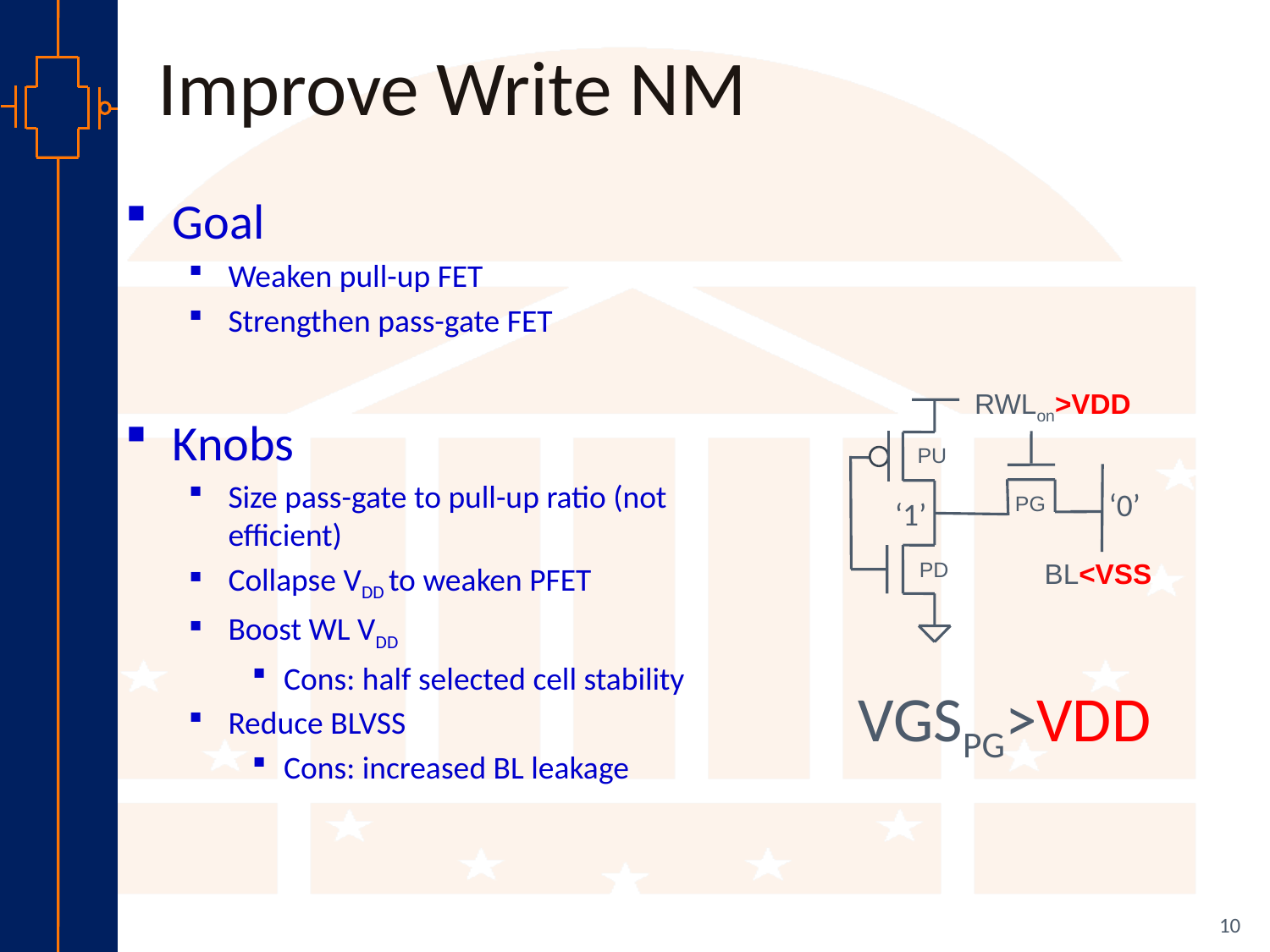

# Improve Write NM
Goal
Weaken pull-up FET
Strengthen pass-gate FET

Knobs
Size pass-gate to pull-up ratio (not efficient)
Collapse VDD to weaken PFET
Boost WL VDD
Cons: half selected cell stability
Reduce BLVSS
Cons: increased BL leakage

RWLon>VDD

BL<VSS

PU

‘0’

PG
‘1’
PD
VGSPG>VDD
10